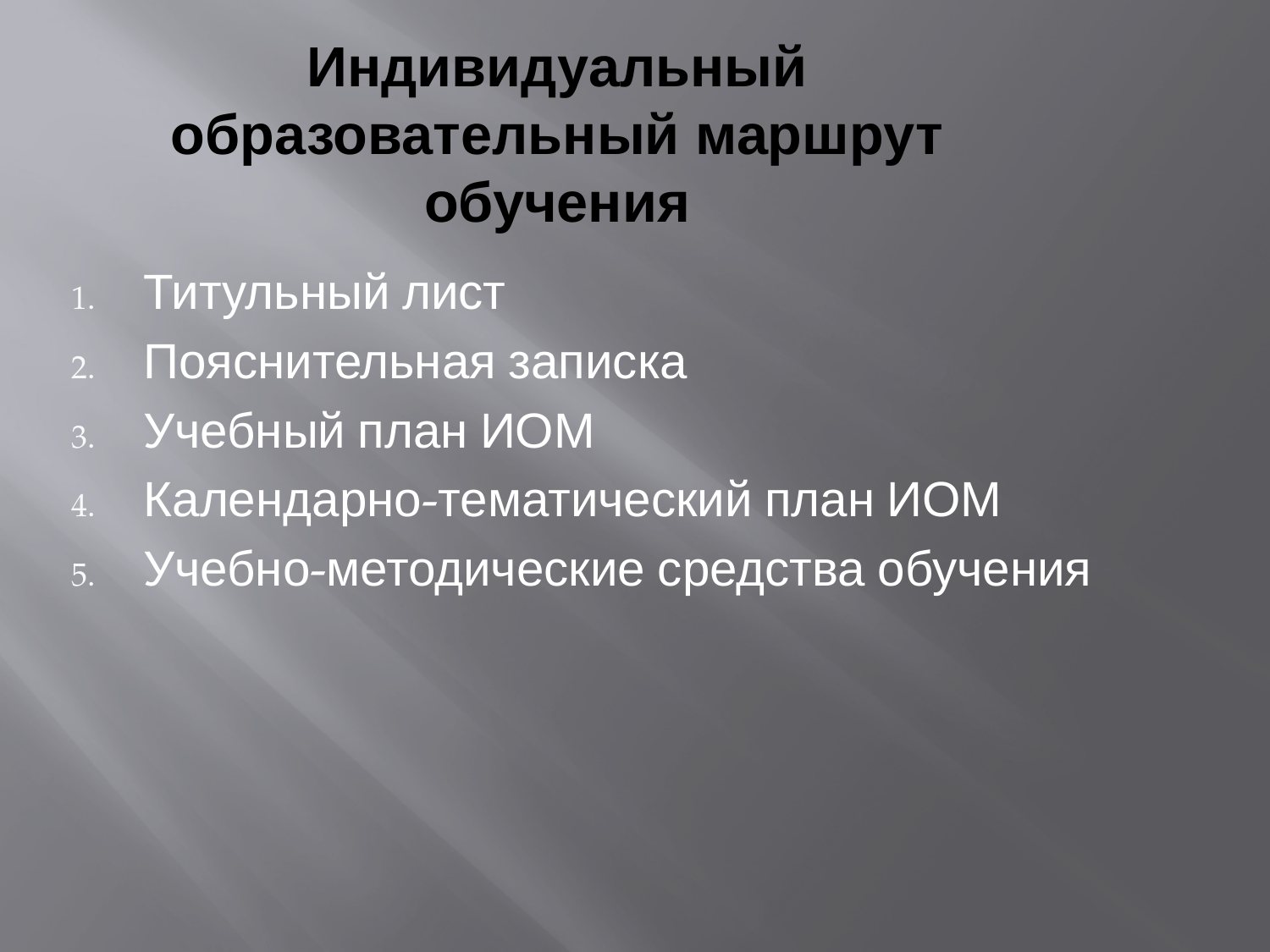

# Индивидуальный образовательный маршрут обучения
Титульный лист
Пояснительная записка
Учебный план ИОМ
Календарно-тематический план ИОМ
Учебно-методические средства обучения